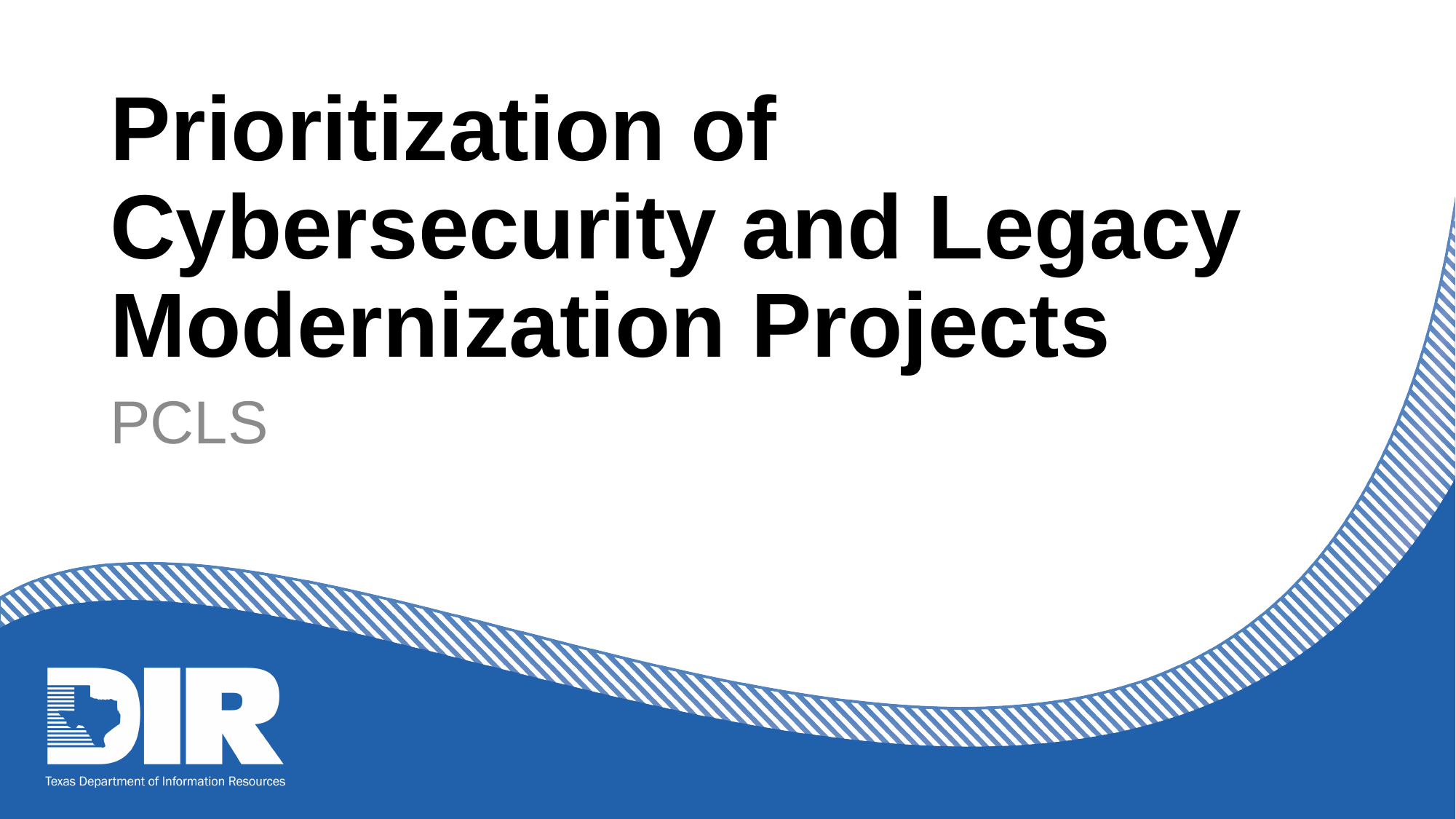

# Prioritization of Cybersecurity and Legacy Modernization Projects
PCLS